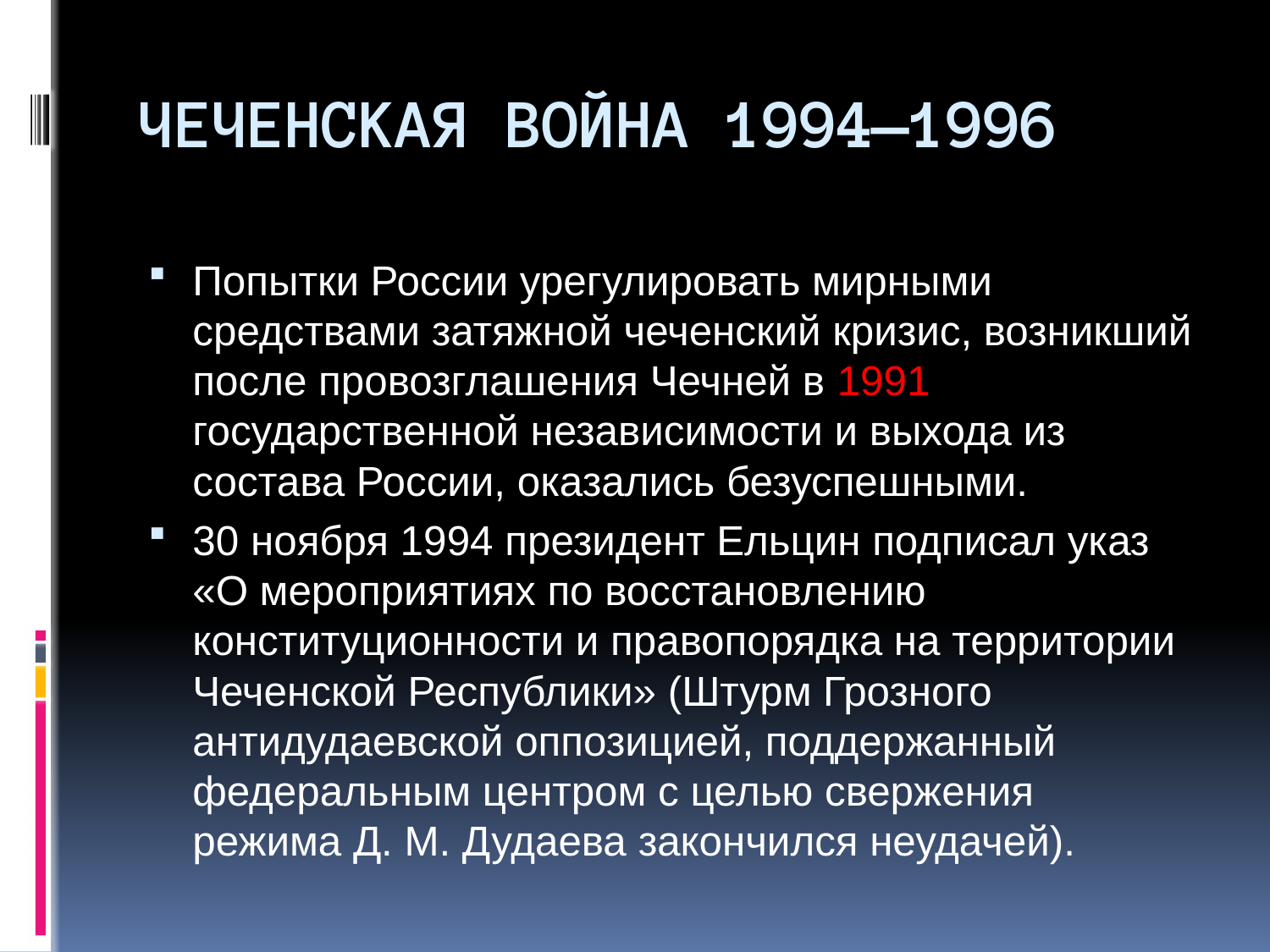

# ЧЕЧЕНСКАЯ ВОЙНА 1994—1996
Попытки России урегулировать мирными средствами затяжной чеченский кризис, возникший после провозглашения Чечней в 1991 государственной независимости и выхода из состава России, оказались безуспешными.
30 ноября 1994 президент Ельцин подписал указ «О мероприятиях по восстановлению конституционности и правопорядка на территории Чеченской Республики» (Штурм Грозного антидудаевской оппозицией, поддержанный федеральным центром с целью свержения режима Д. М. Дудаева закончился неудачей).